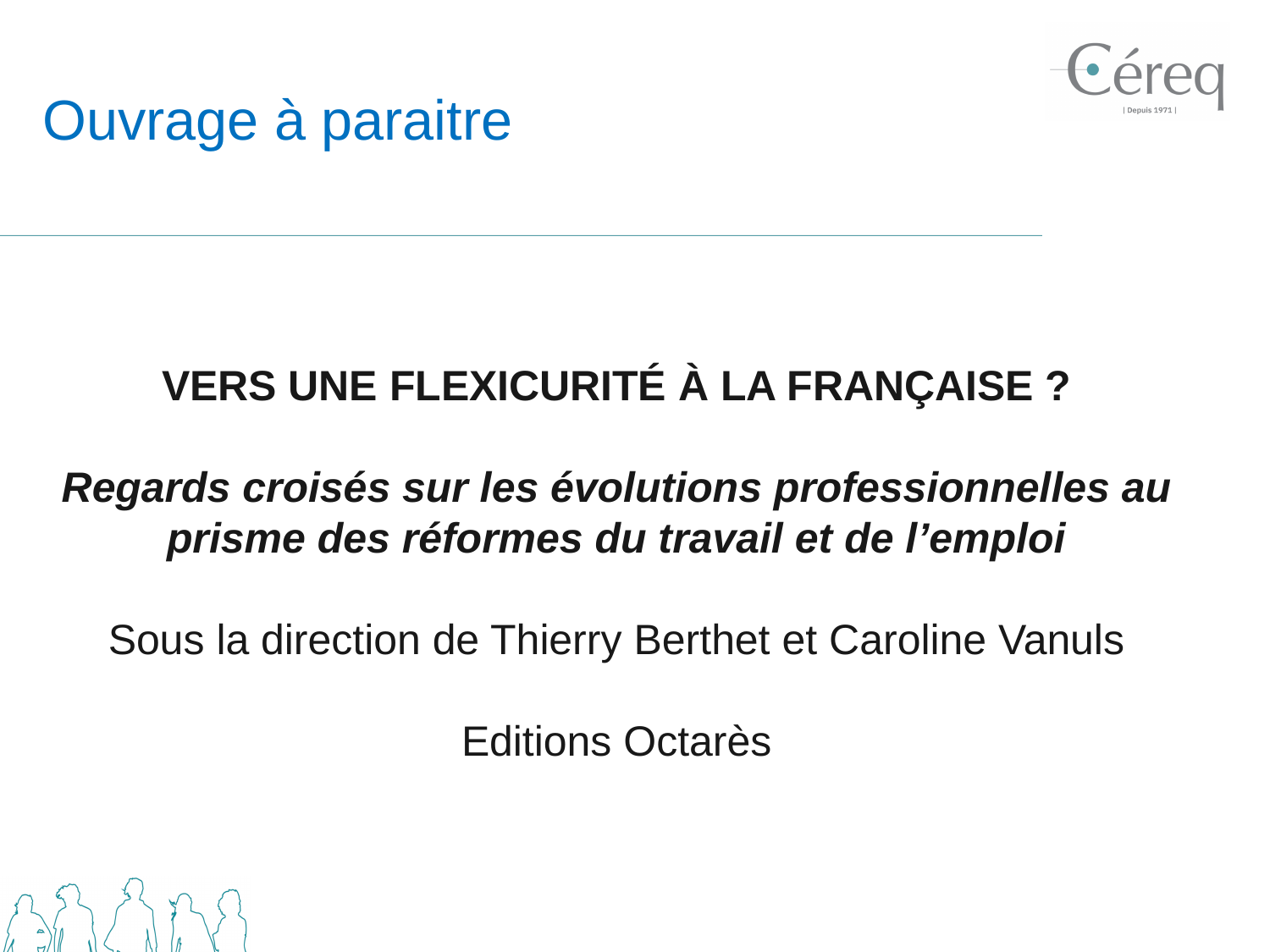

# Ouvrage à paraitre
VERS UNE FLEXICURITÉ À LA FRANÇAISE ?

Regards croisés sur les évolutions professionnelles au prisme des réformes du travail et de l’emploi

Sous la direction de Thierry Berthet et Caroline Vanuls

Editions Octarès